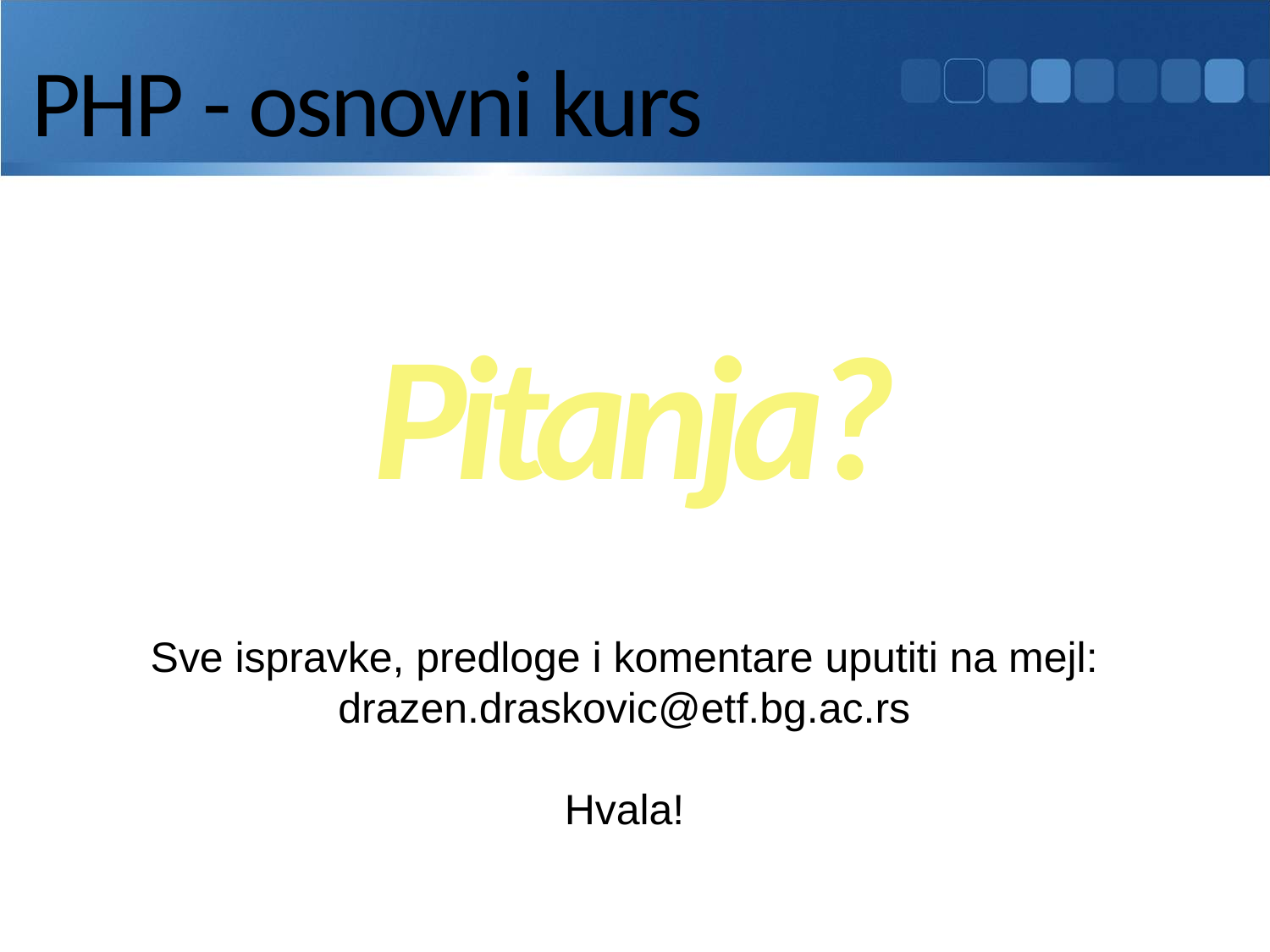

# PHP - osnovni kurs
Pitanja?
Sve ispravke, predloge i komentare uputiti na mejl:
drazen.draskovic@etf.bg.ac.rs
Hvala!